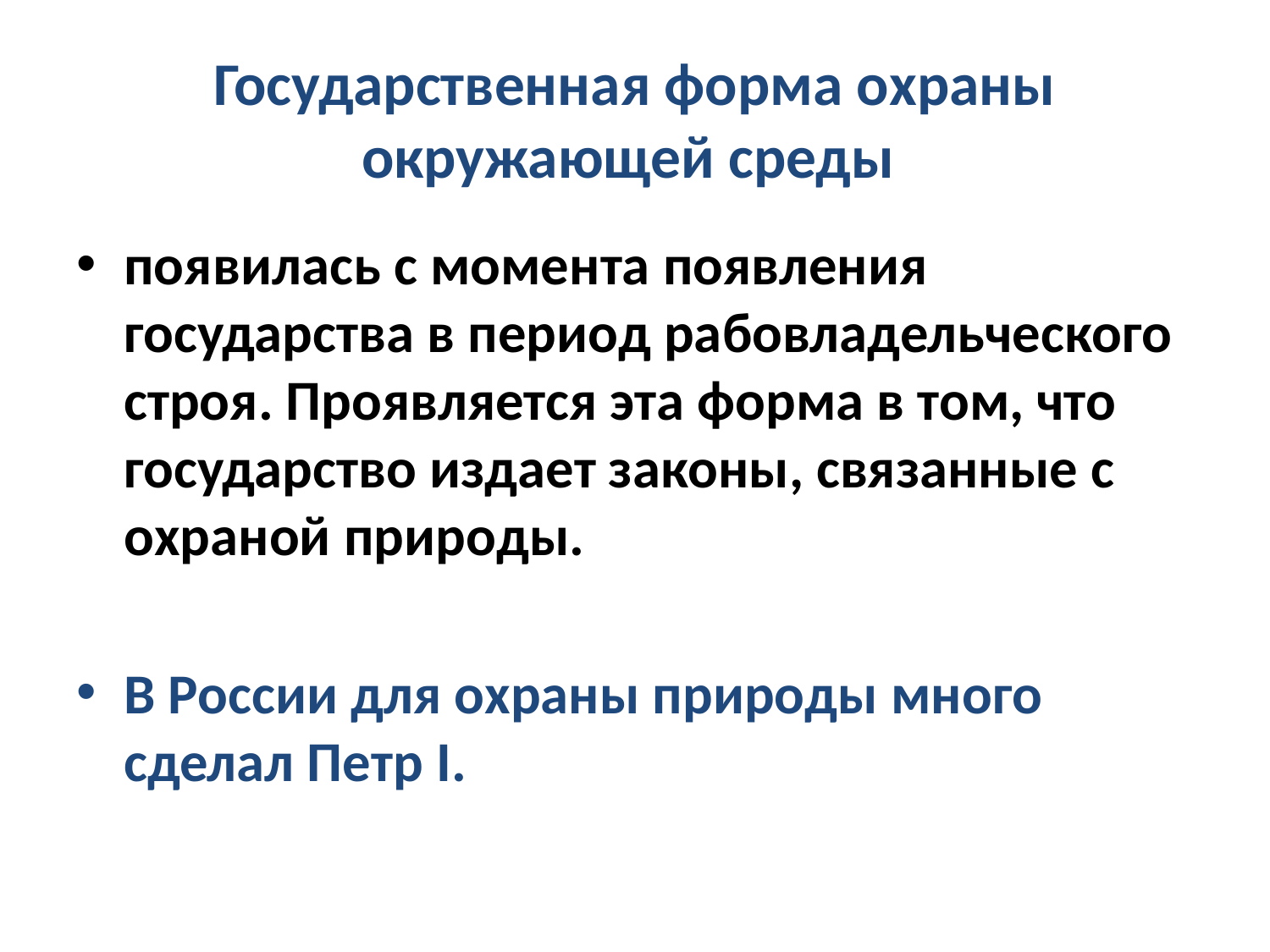

# Государственная форма охраны окружающей среды
появилась с момента появления государства в период рабовладельческого строя. Проявляется эта форма в том, что государство издает законы, связанные с охраной природы.

В России для охраны природы много сделал Петр I.